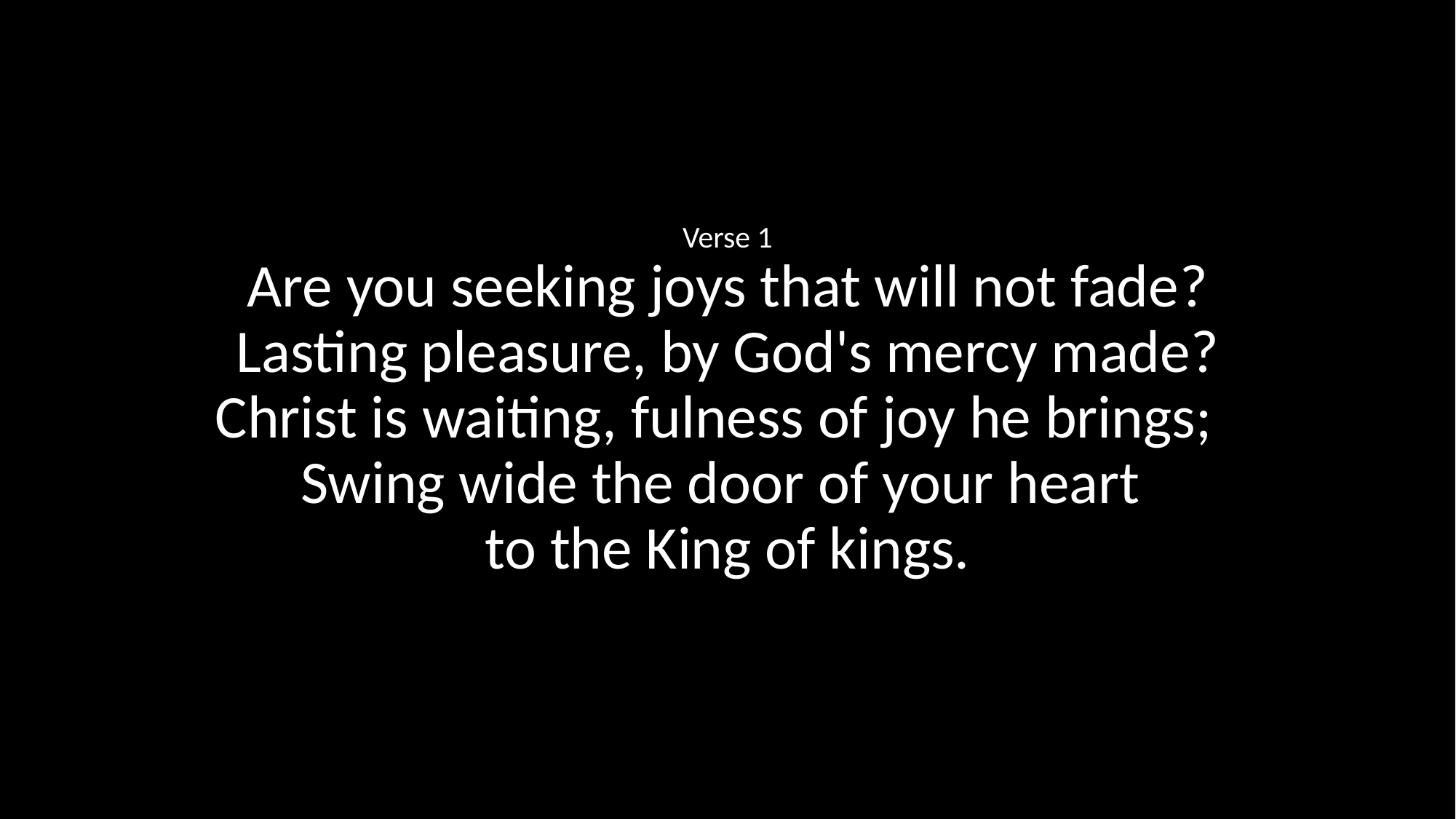

Verse 1
Are you seeking joys that will not fade?
Lasting pleasure, by God's mercy made?
Christ is waiting, fulness of joy he brings;
Swing wide the door of your heart
to the King of kings.